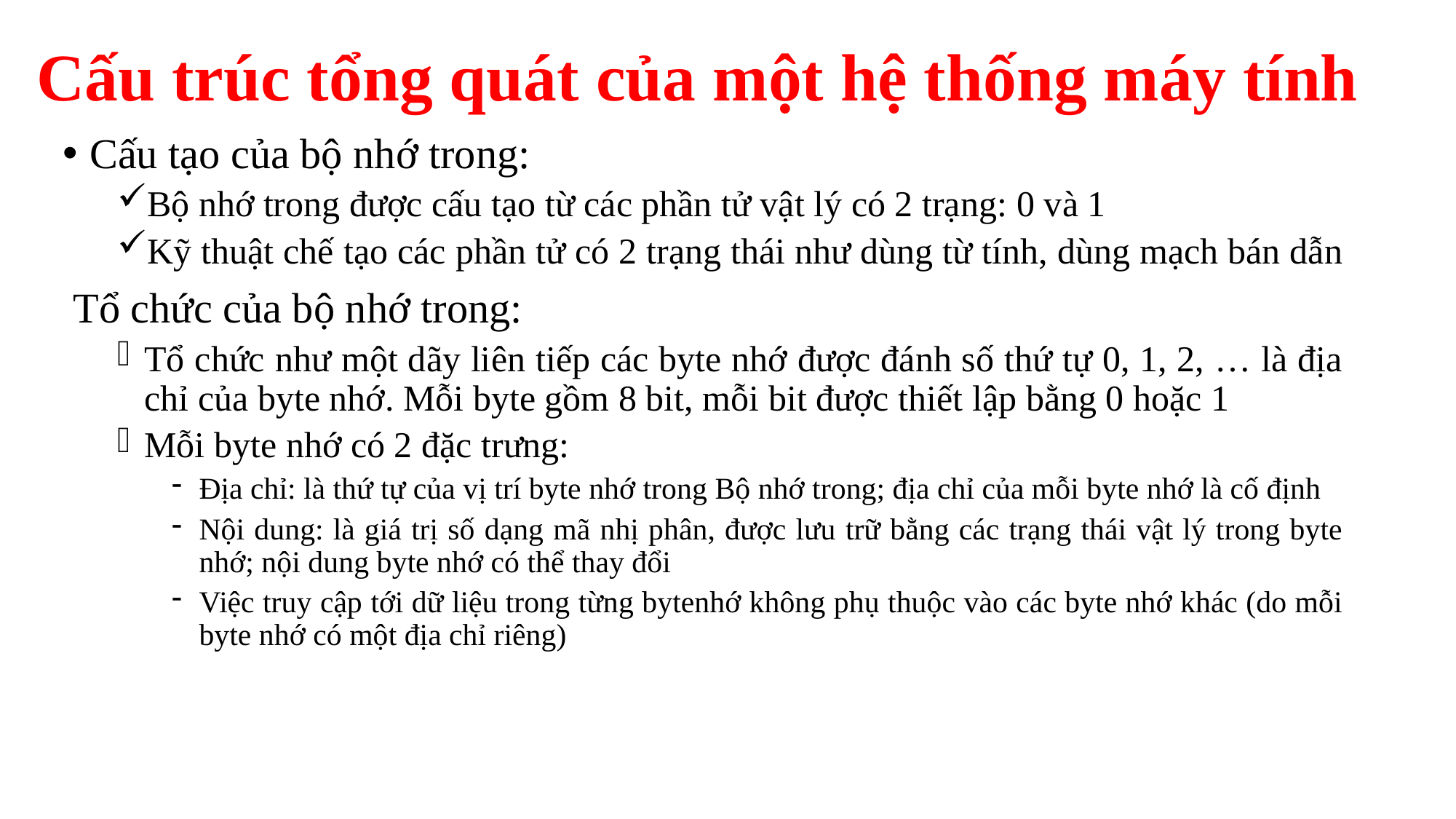

# Cấu trúc tổng quát của một hệ thống máy tính
Cấu tạo của bộ nhớ trong:
Bộ nhớ trong được cấu tạo từ các phần tử vật lý có 2 trạng: 0 và 1
Kỹ thuật chế tạo các phần tử có 2 trạng thái như dùng từ tính, dùng mạch bán dẫn
 Tổ chức của bộ nhớ trong:
Tổ chức như một dãy liên tiếp các byte nhớ được đánh số thứ tự 0, 1, 2, … là địa chỉ của byte nhớ. Mỗi byte gồm 8 bit, mỗi bit được thiết lập bằng 0 hoặc 1
Mỗi byte nhớ có 2 đặc trưng:
Địa chỉ: là thứ tự của vị trí byte nhớ trong Bộ nhớ trong; địa chỉ của mỗi byte nhớ là cố định
Nội dung: là giá trị số dạng mã nhị phân, được lưu trữ bằng các trạng thái vật lý trong byte nhớ; nội dung byte nhớ có thể thay đổi
Việc truy cập tới dữ liệu trong từng bytenhớ không phụ thuộc vào các byte nhớ khác (do mỗi byte nhớ có một địa chỉ riêng)